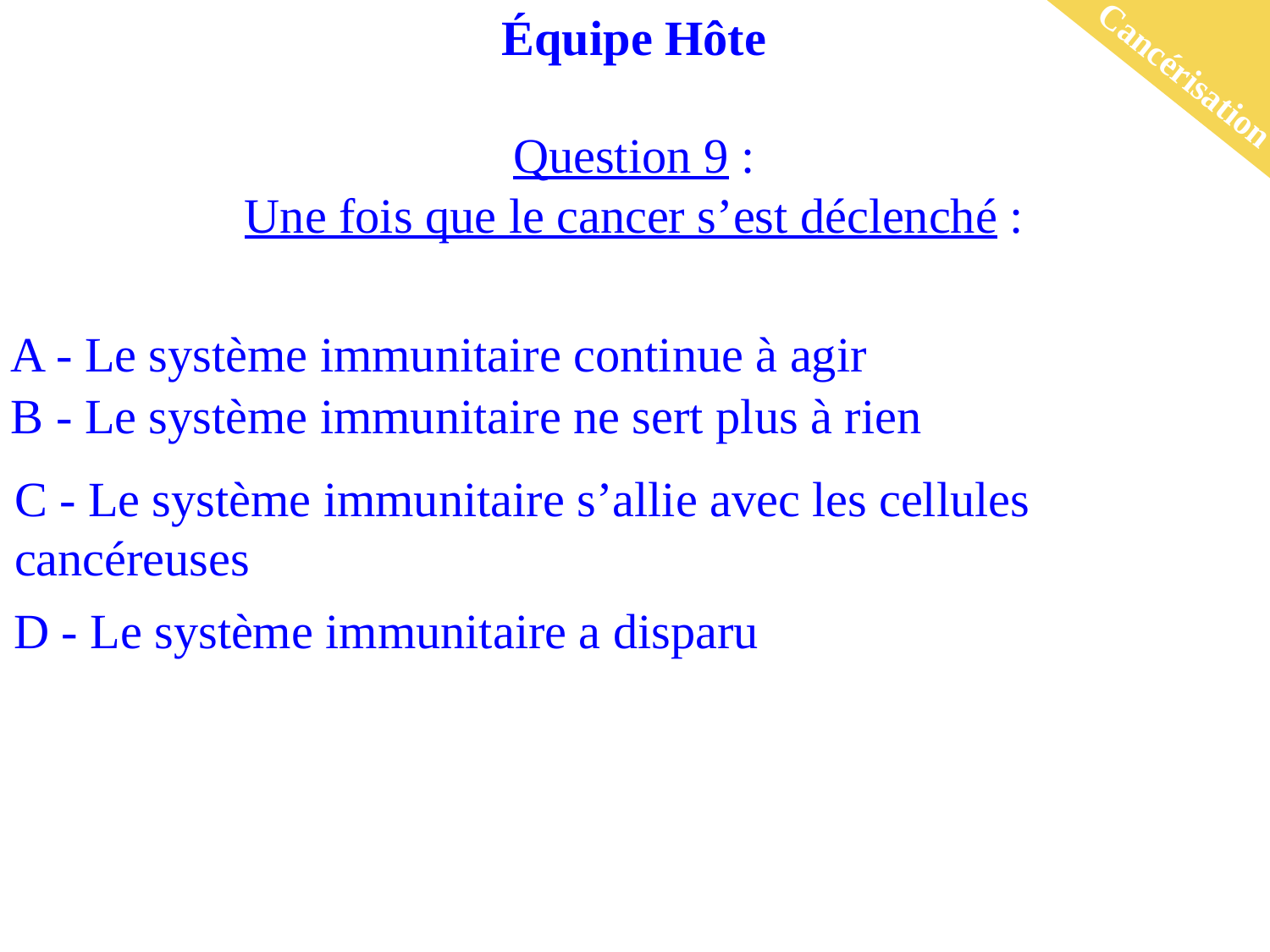

Équipe Hôte

Question 9 :
Une fois que le cancer s’est déclenché :
Cancérisation
A - Le système immunitaire continue à agir
B - Le système immunitaire ne sert plus à rien
C - Le système immunitaire s’allie avec les cellules cancéreuses
D - Le système immunitaire a disparu